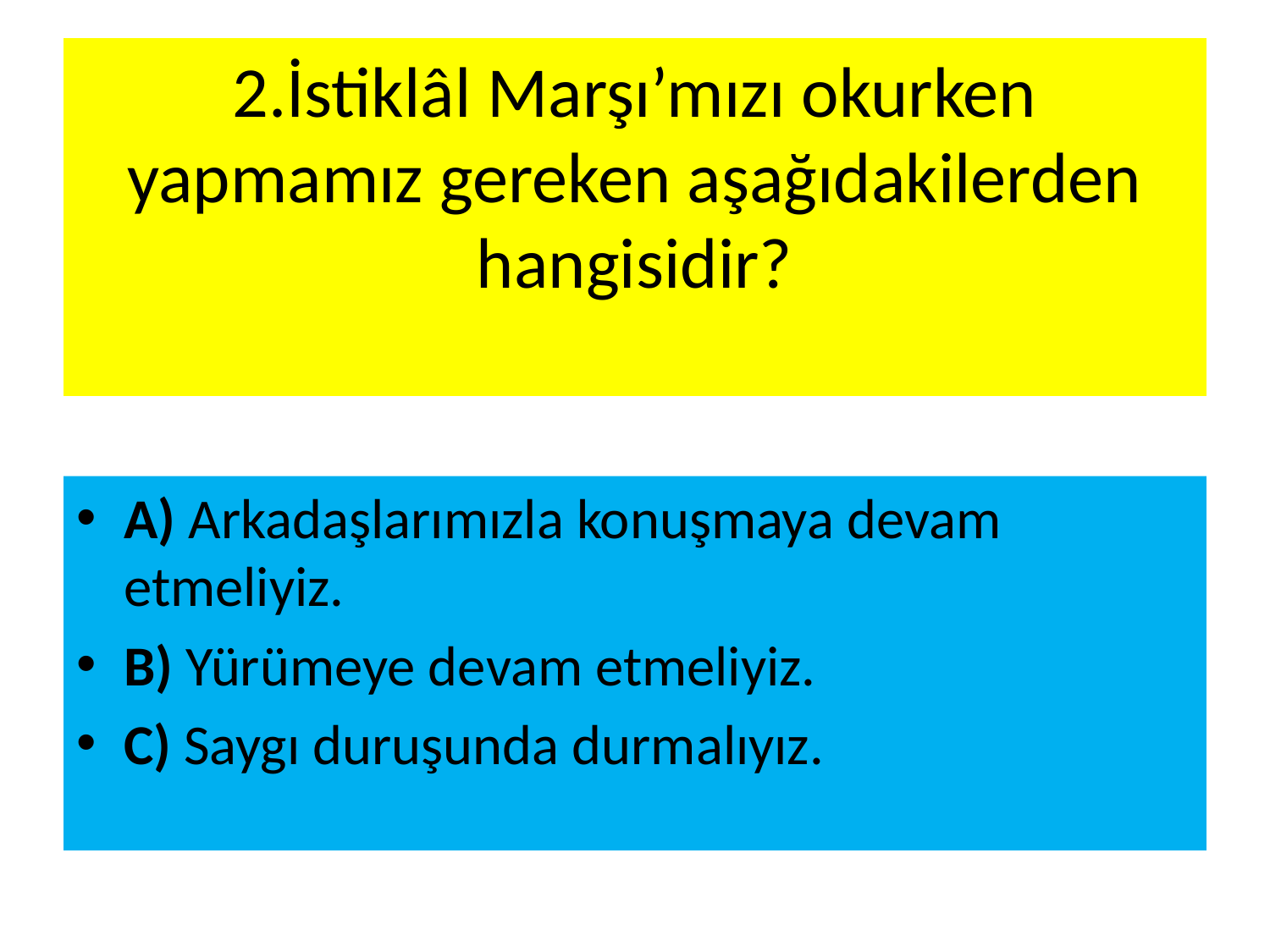

# 2.İstiklâl Marşı’mızı okurken yapmamız gereken aşağıdakilerden hangisidir?
A) Arkadaşlarımızla konuşmaya devam etmeliyiz.
B) Yürümeye devam etmeliyiz.
C) Saygı duruşunda durmalıyız.